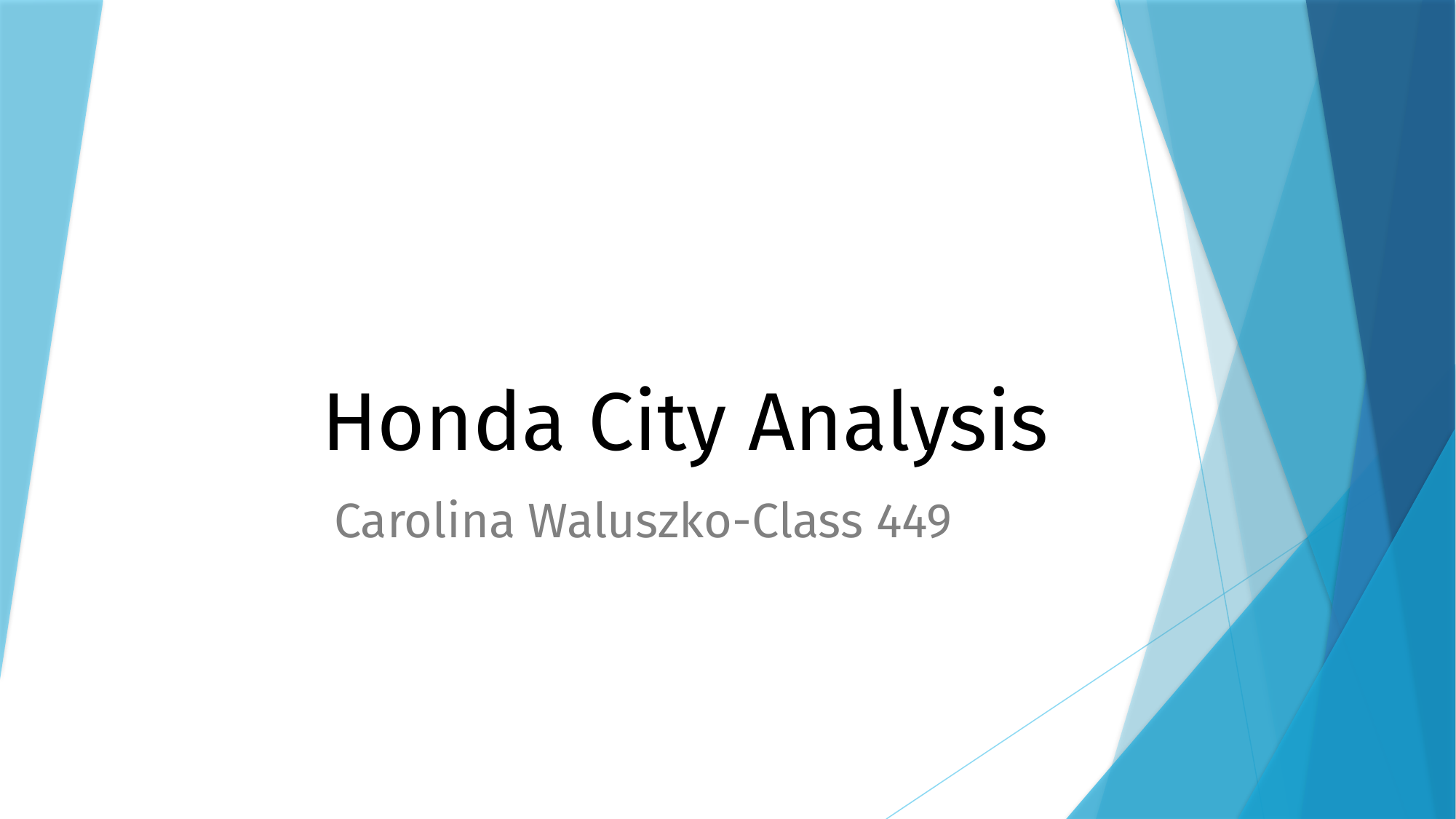

# Honda City Analysis
Carolina Waluszko-Class 449